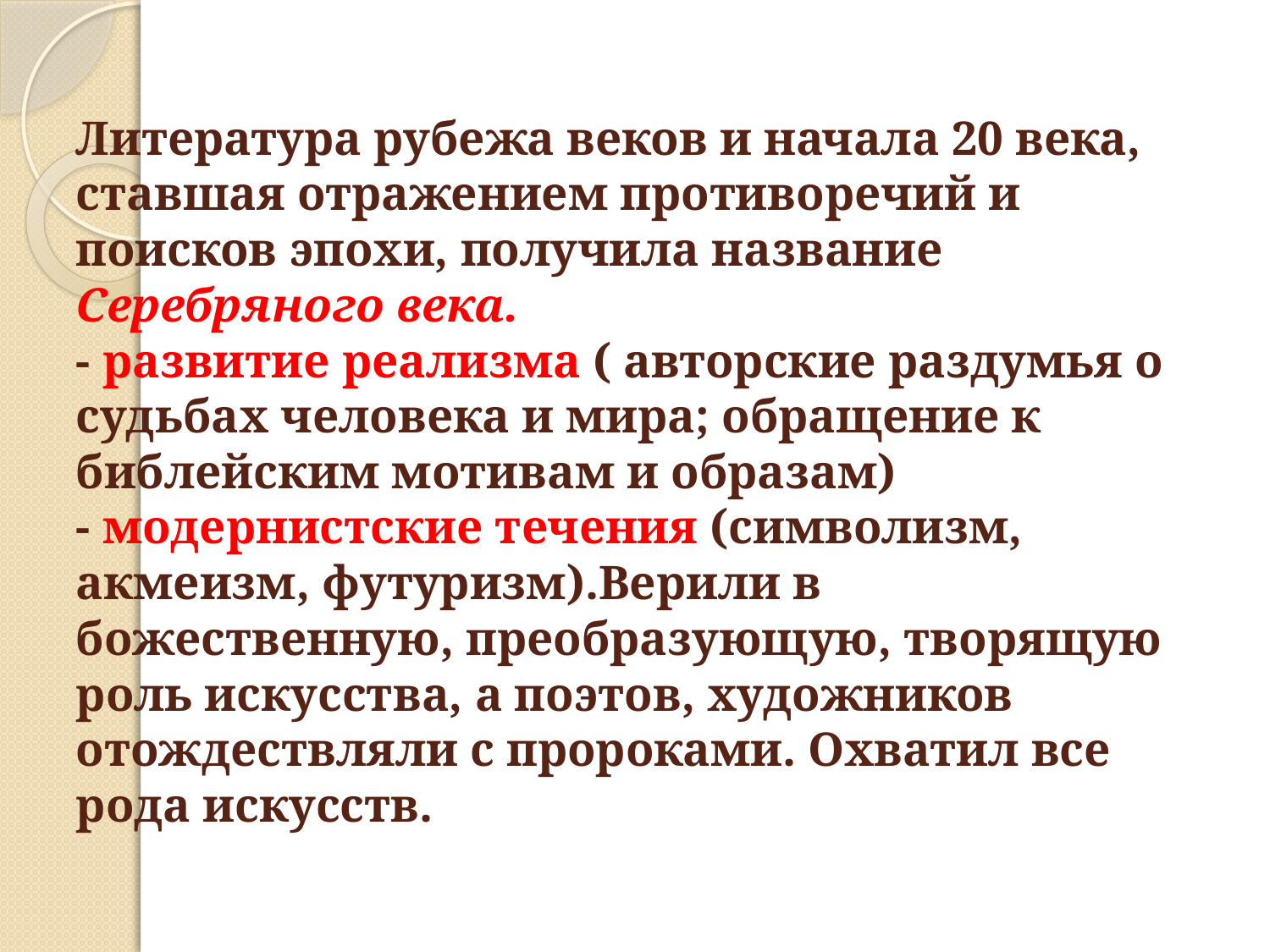

# Литература рубежа веков и начала 20 века, ставшая отражением противоречий и поисков эпохи, получила название Серебряного века. - развитие реализма ( авторские раздумья о судьбах человека и мира; обращение к библейским мотивам и образам) - модернистские течения (символизм, акмеизм, футуризм).Верили в божественную, преобразующую, творящую роль искусства, а поэтов, художников отождествляли с пророками. Охватил все рода искусств.